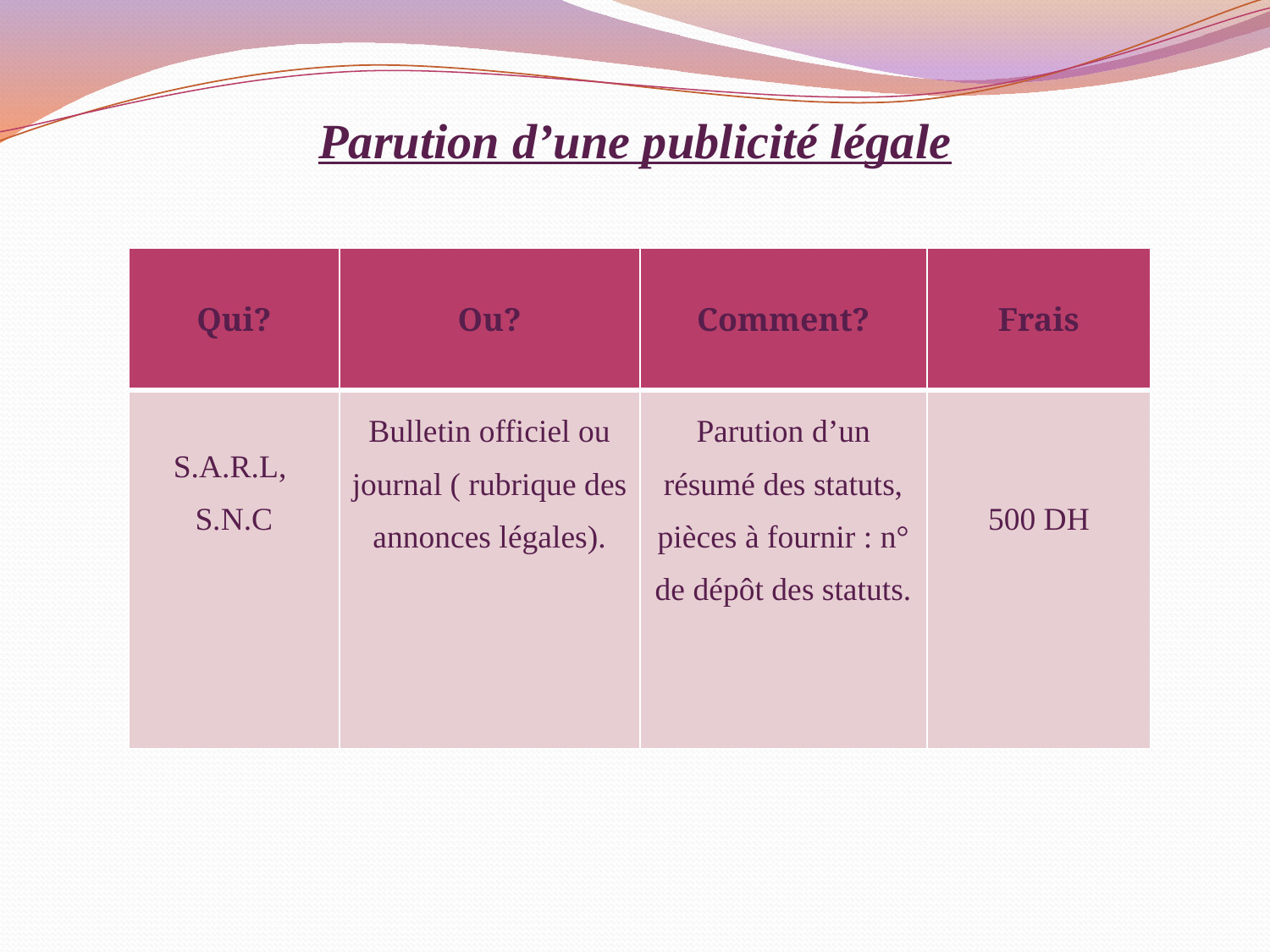

# Parution d’une publicité légale
| Qui? | Ou? | Comment? | Frais |
| --- | --- | --- | --- |
| S.A.R.L, S.N.C | Bulletin officiel ou journal ( rubrique des annonces légales). | Parution d’un résumé des statuts, pièces à fournir : n° de dépôt des statuts. | 500 DH |